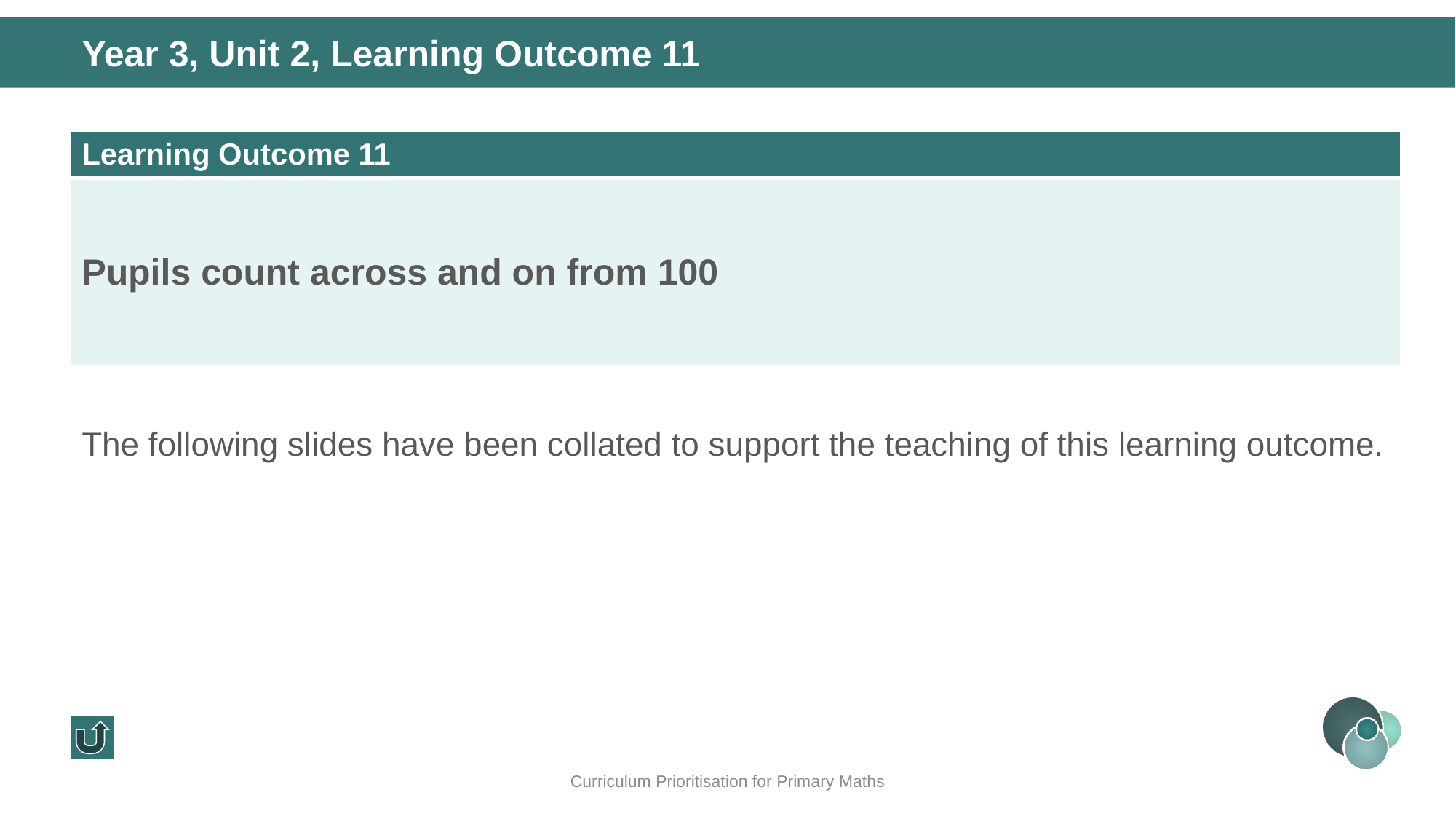

Year 3, Unit 2, Learning Outcome 11
| Learning Outcome 11 |
| --- |
| Pupils count across and on from 100 |
The following slides have been collated to support the teaching of this learning outcome.

Curriculum Prioritisation for Primary Maths